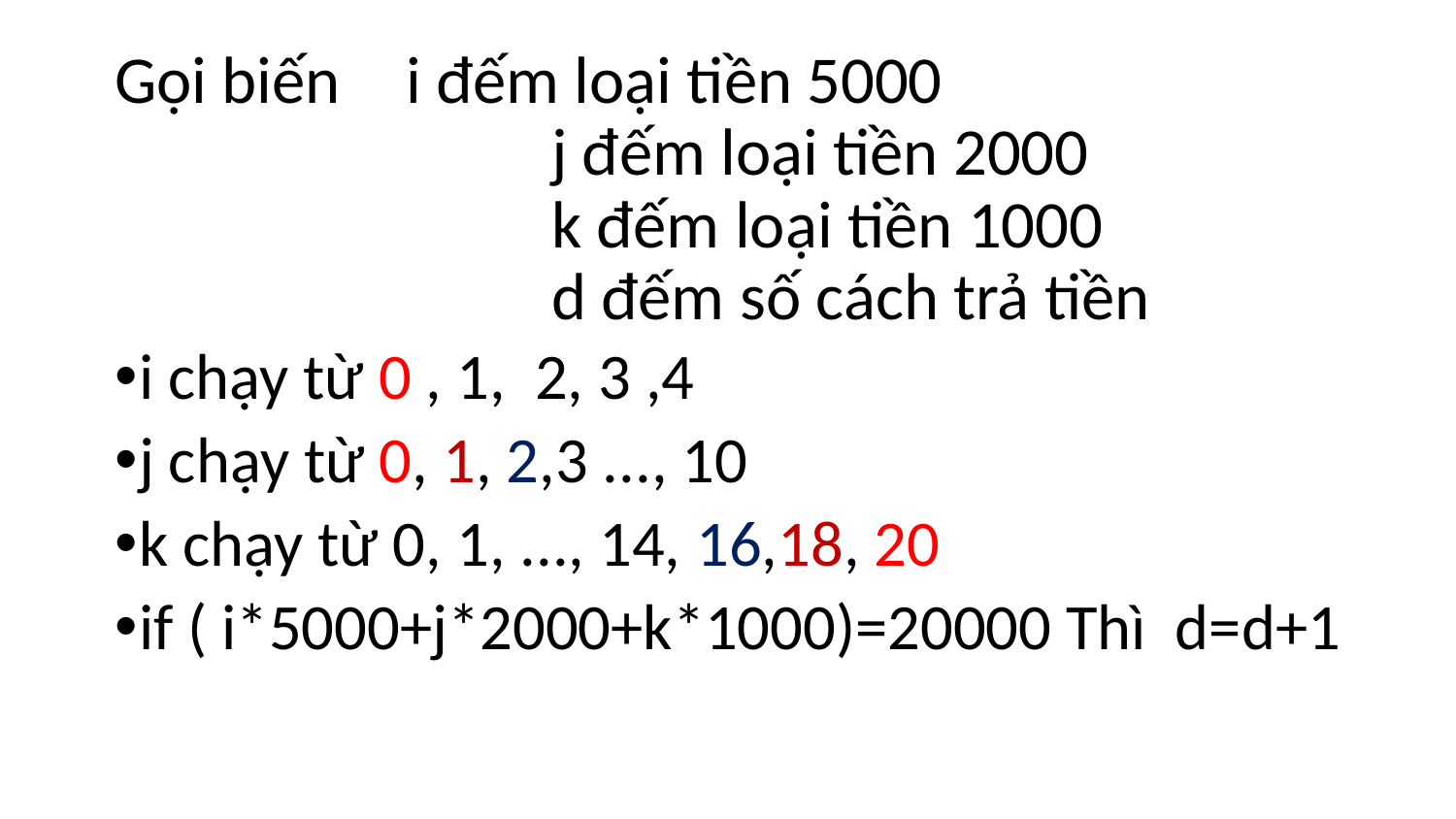

# Gọi biến 	i đếm loại tiền 5000 j đếm loại tiền 2000 k đếm loại tiền 1000 d đếm số cách trả tiền
i chạy từ 0 , 1,  2, 3 ,4
j chạy từ 0, 1, 2,3 ..., 10
k chạy từ 0, 1, ..., 14, 16,18, 20
if ( i*5000+j*2000+k*1000)=20000 Thì  d=d+1